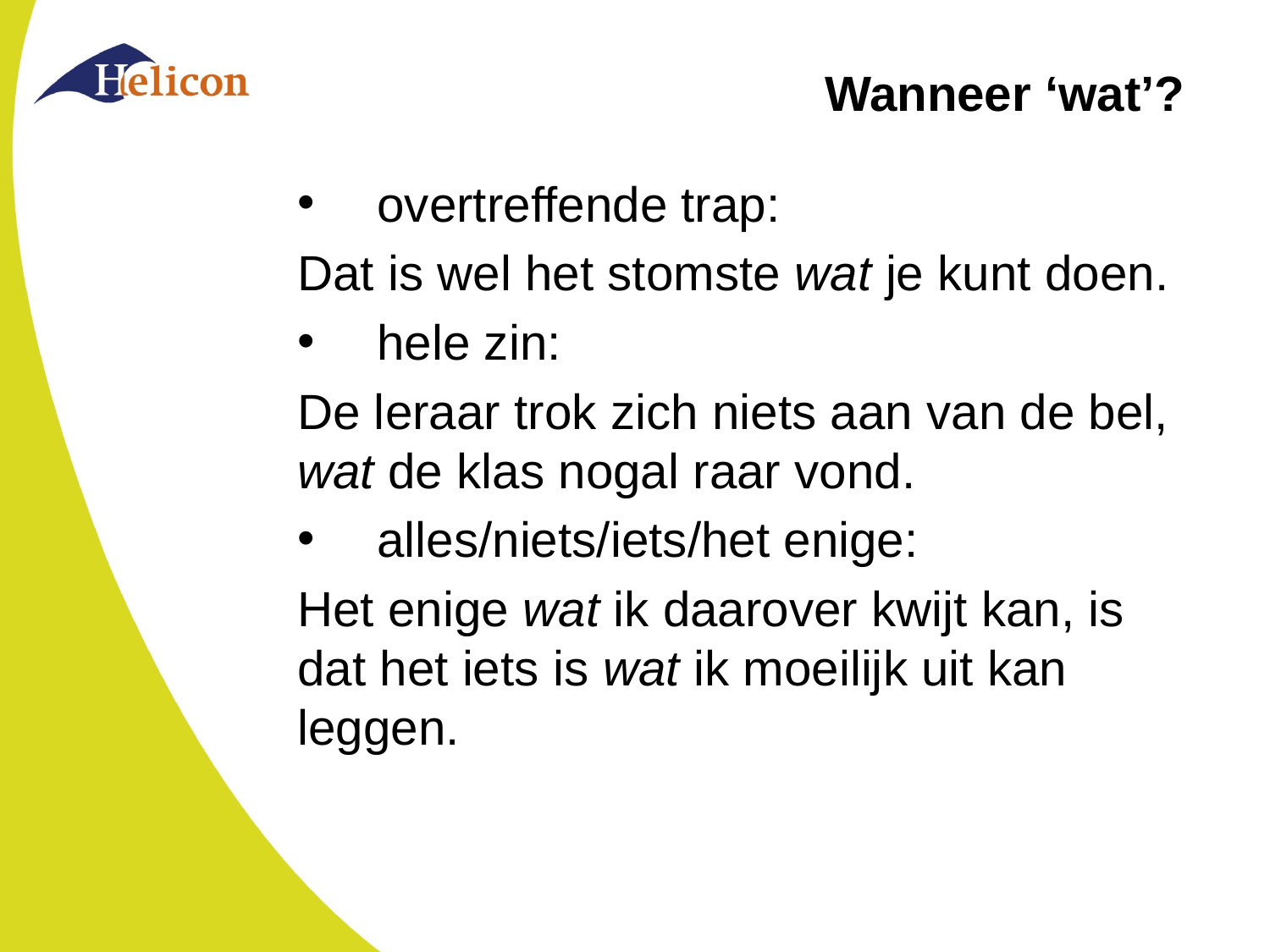

# Wanneer ‘wat’?
overtreffende trap:
Dat is wel het stomste wat je kunt doen.
hele zin:
De leraar trok zich niets aan van de bel, wat de klas nogal raar vond.
alles/niets/iets/het enige:
Het enige wat ik daarover kwijt kan, is dat het iets is wat ik moeilijk uit kan leggen.